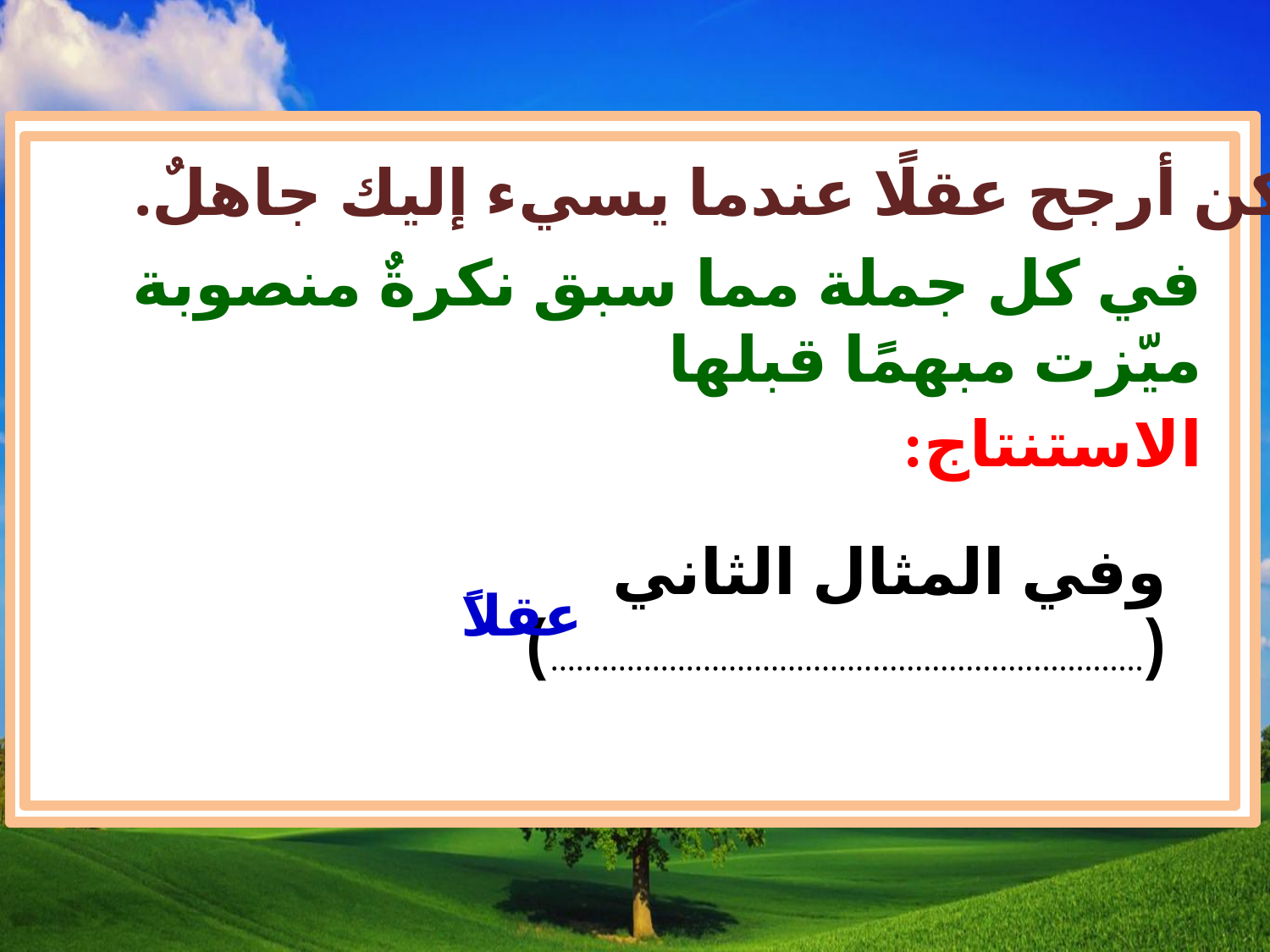

2- كن أرجح عقلًا عندما يسيء إليك جاهلٌ.
في كل جملة مما سبق نكرةٌ منصوبة ميّزت مبهمًا قبلها
الاستنتاج:
وفي المثال الثاني (......................................................................)
عقلاً